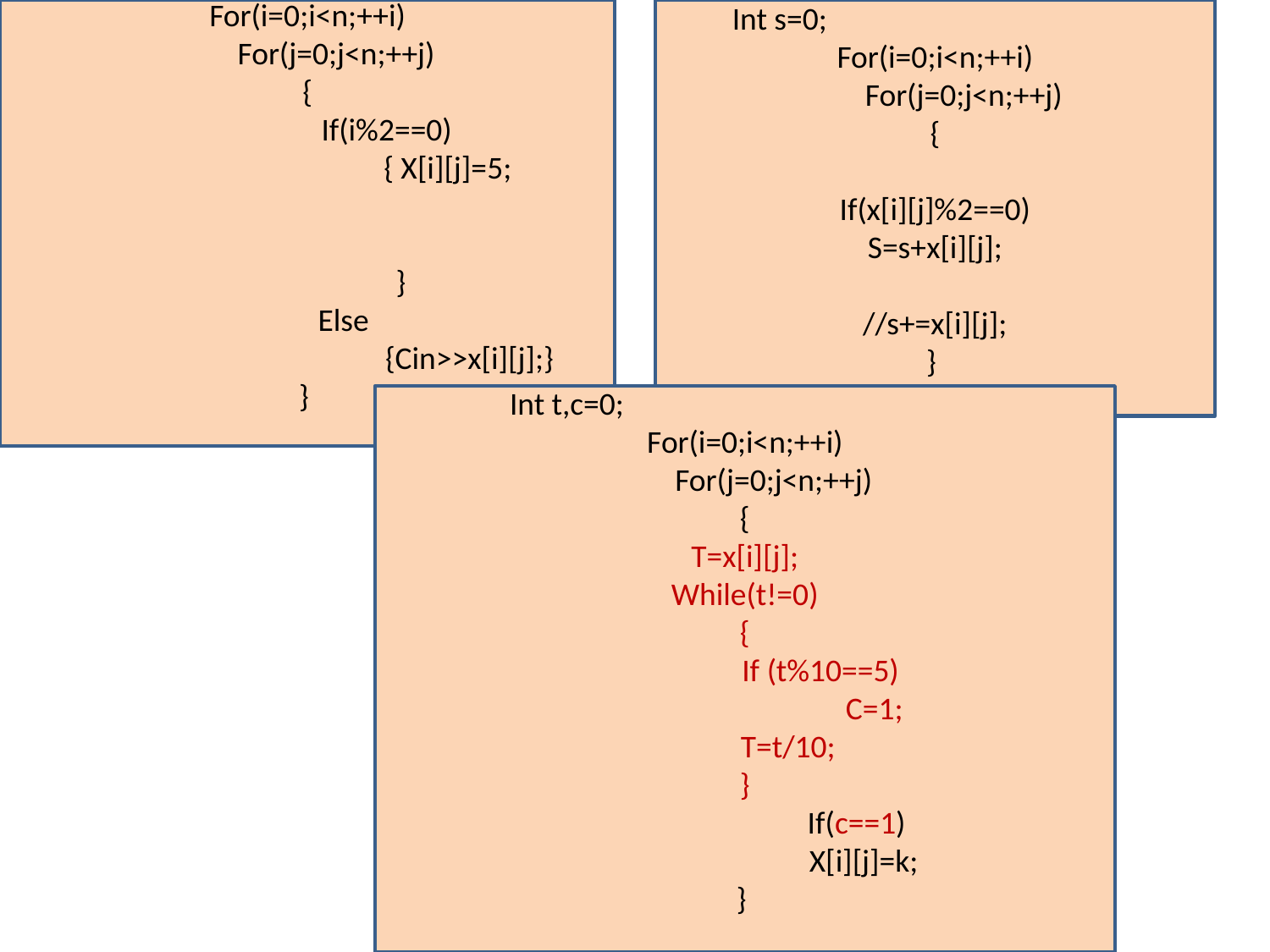

For(i=0;i<n;++i)
        For(j=0;j<n;++j)
{
                      If(i%2==0)
                                       { X[i][j]=5;

                          }
          Else
                                             {Cin>>x[i][j];}
}

         Int s=0;
For(i=0;i<n;++i)
        For(j=0;j<n;++j)
{

If(x[i][j]%2==0)
S=s+x[i][j];

//s+=x[i][j];
}

                 Int t,c=0;
For(i=0;i<n;++i)
        For(j=0;j<n;++j)
{
T=x[i][j];
While(t!=0)
{
                     If (t%10==5)
                                    C=1;
            T=t/10;
}
                               If(c==1)
                                 X[i][j]=k;
}